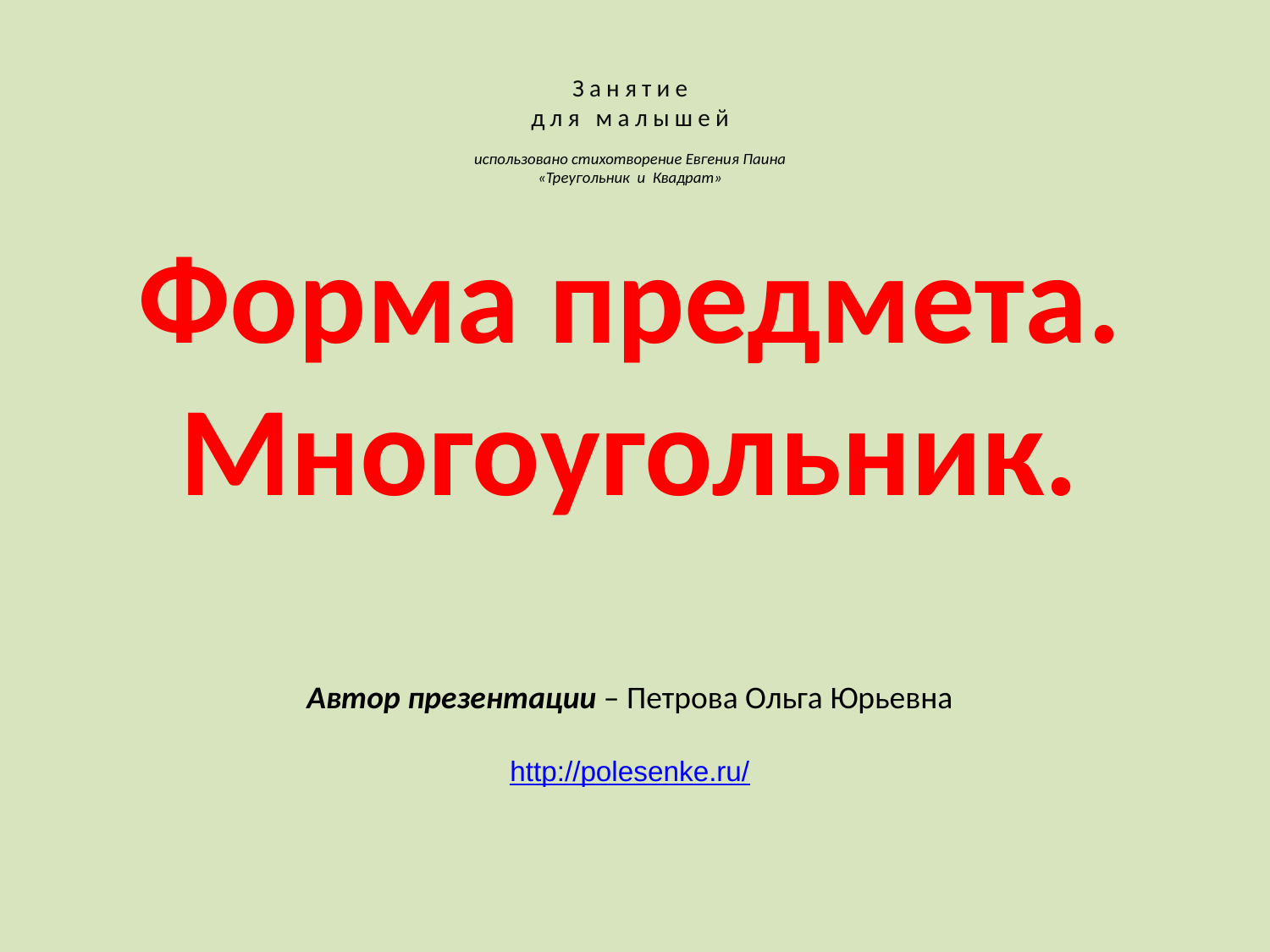

Занятие
для малышей

использовано стихотворение Евгения Паина
«Треугольник  и  Квадрат»

Форма предмета. Многоугольник.

Автор презентации – Петрова Ольга Юрьевна

http://polesenke.ru/